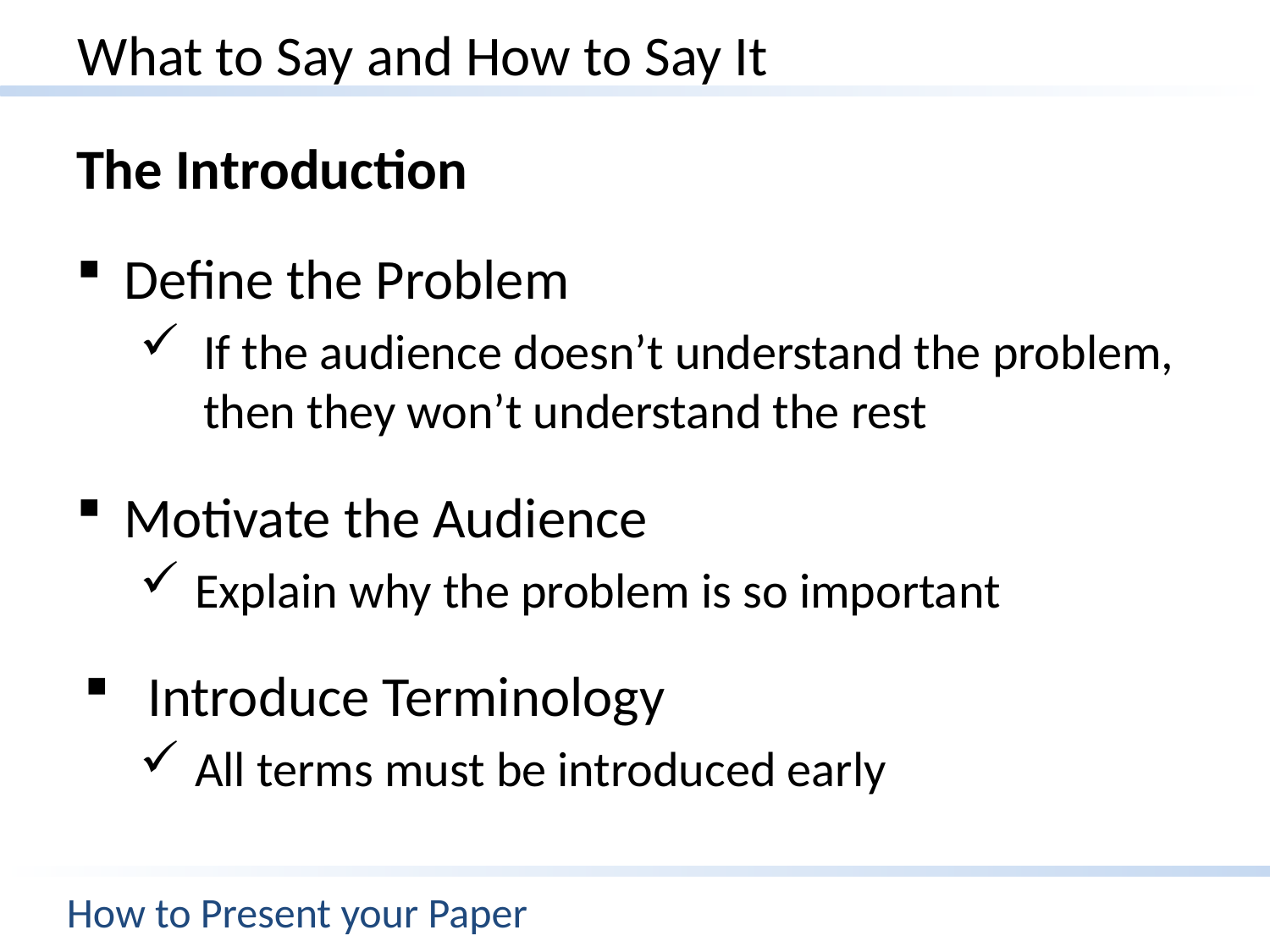

# What to Say and How to Say It

The Introduction
Define the Problem
If the audience doesn’t understand the problem, then they won’t understand the rest
Motivate the Audience
Explain why the problem is so important
Introduce Terminology
All terms must be introduced early
How to Present your Paper